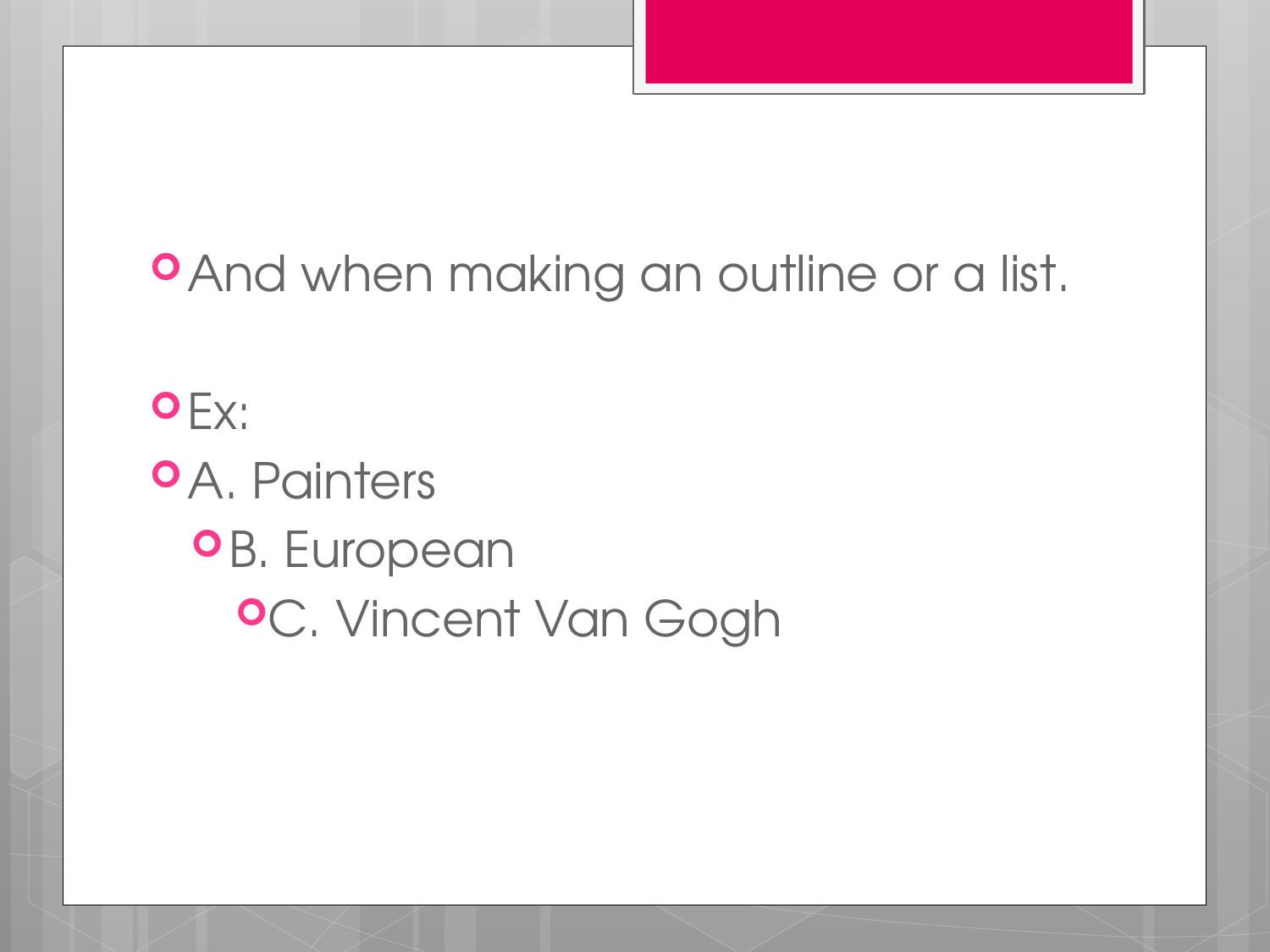

And when making an outline or a list.

Ex:
A. Painters
B. European
C. Vincent Van Gogh